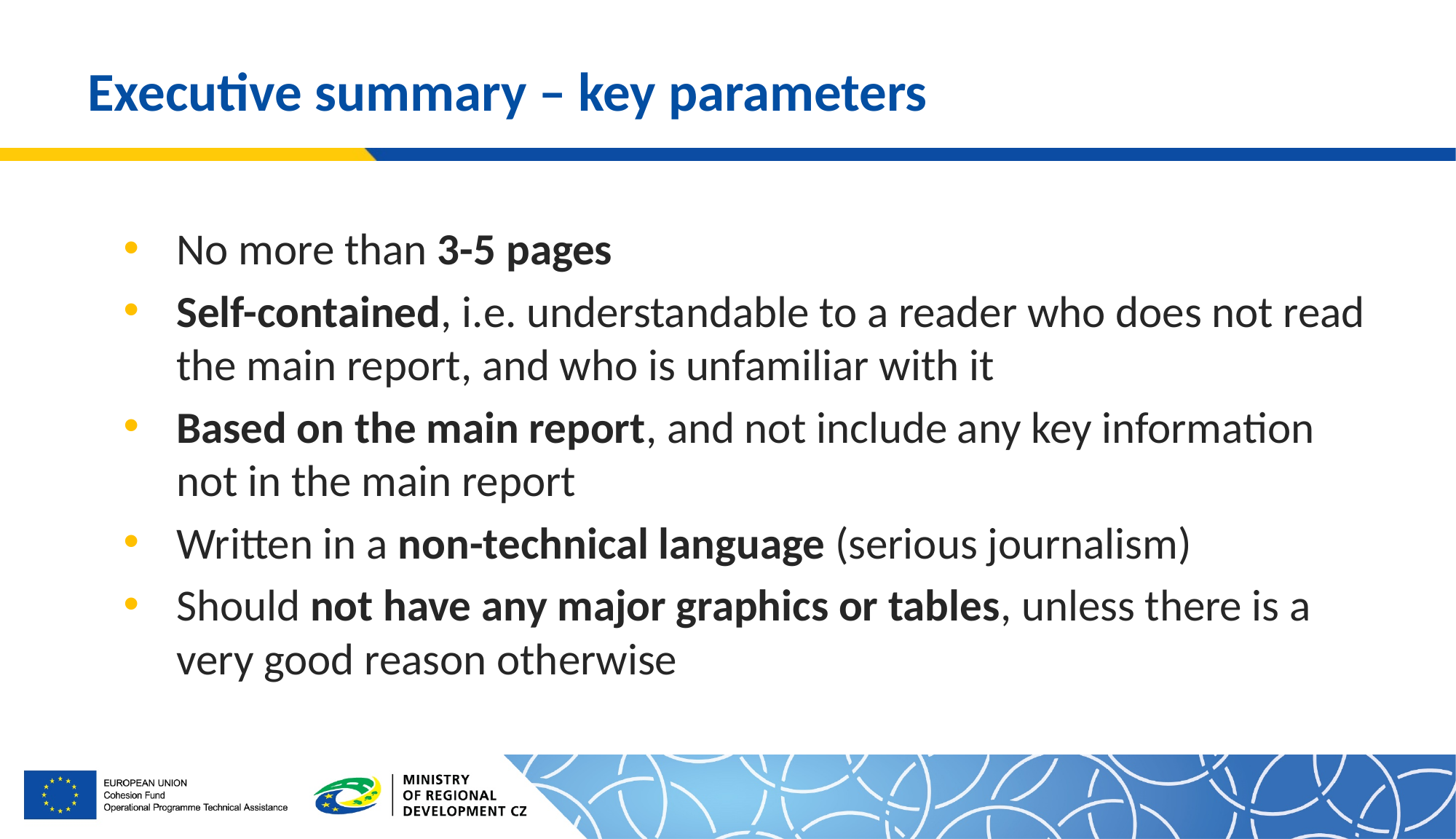

# Executive summary – key parameters
No more than 3-5 pages
Self-contained, i.e. understandable to a reader who does not read the main report, and who is unfamiliar with it
Based on the main report, and not include any key information not in the main report
Written in a non-technical language (serious journalism)
Should not have any major graphics or tables, unless there is a very good reason otherwise